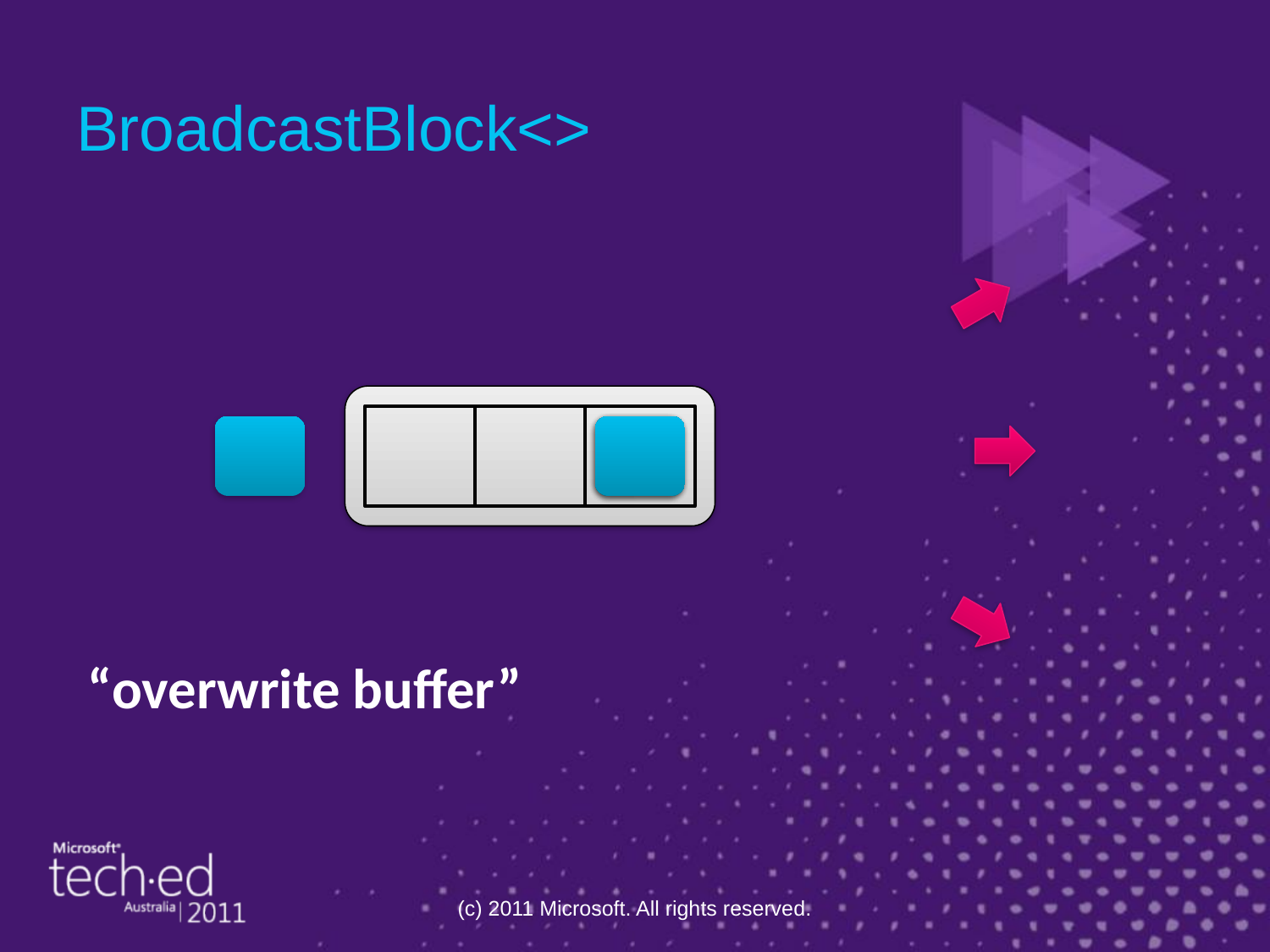

# BroadcastBlock<>

“overwrite buffer”
(c) 2011 Microsoft. All rights reserved.